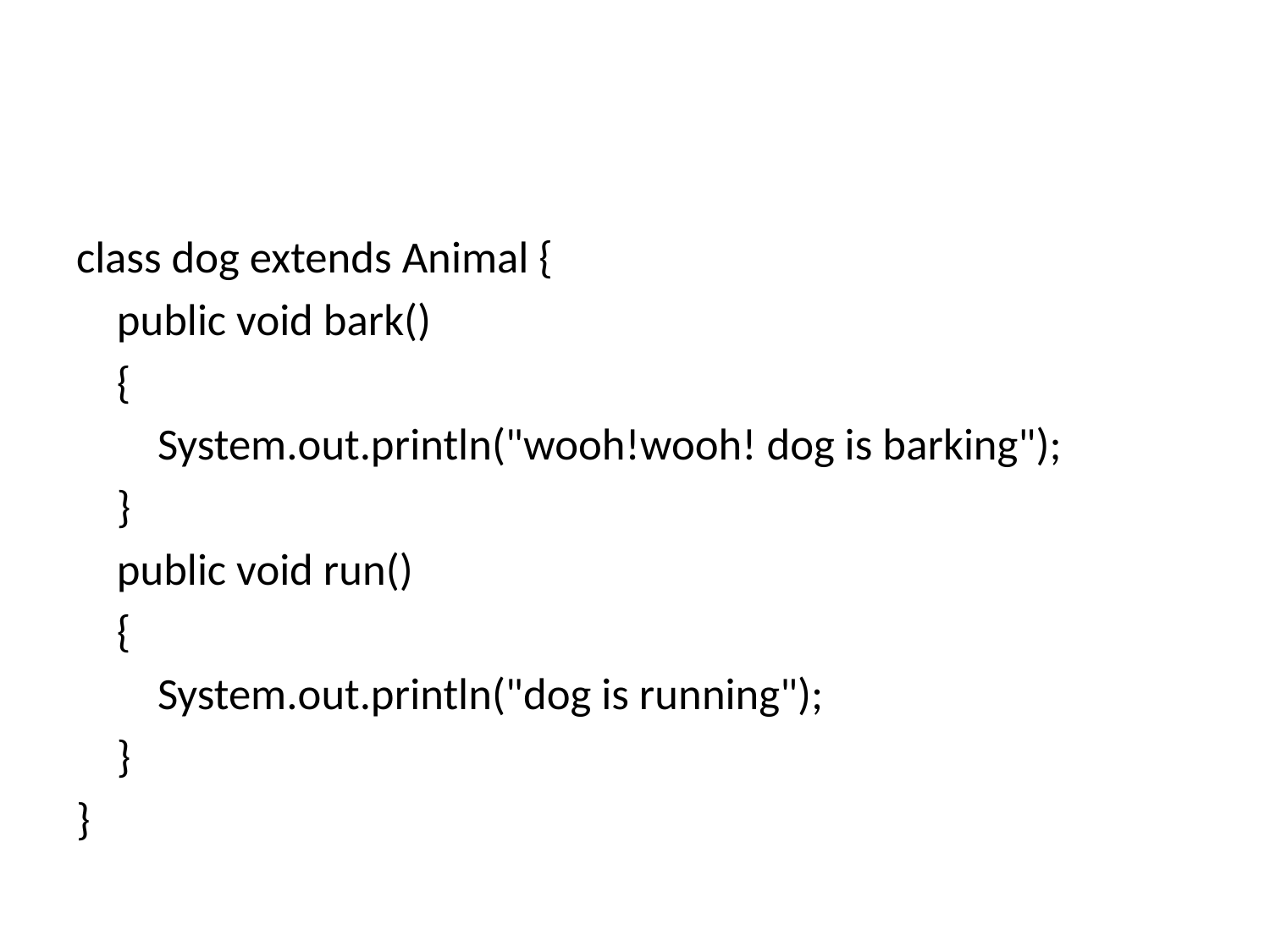

#
class dog extends Animal {
    public void bark()
    {
        System.out.println("wooh!wooh! dog is barking");
    }
    public void run()
    {
        System.out.println("dog is running");
    }
}